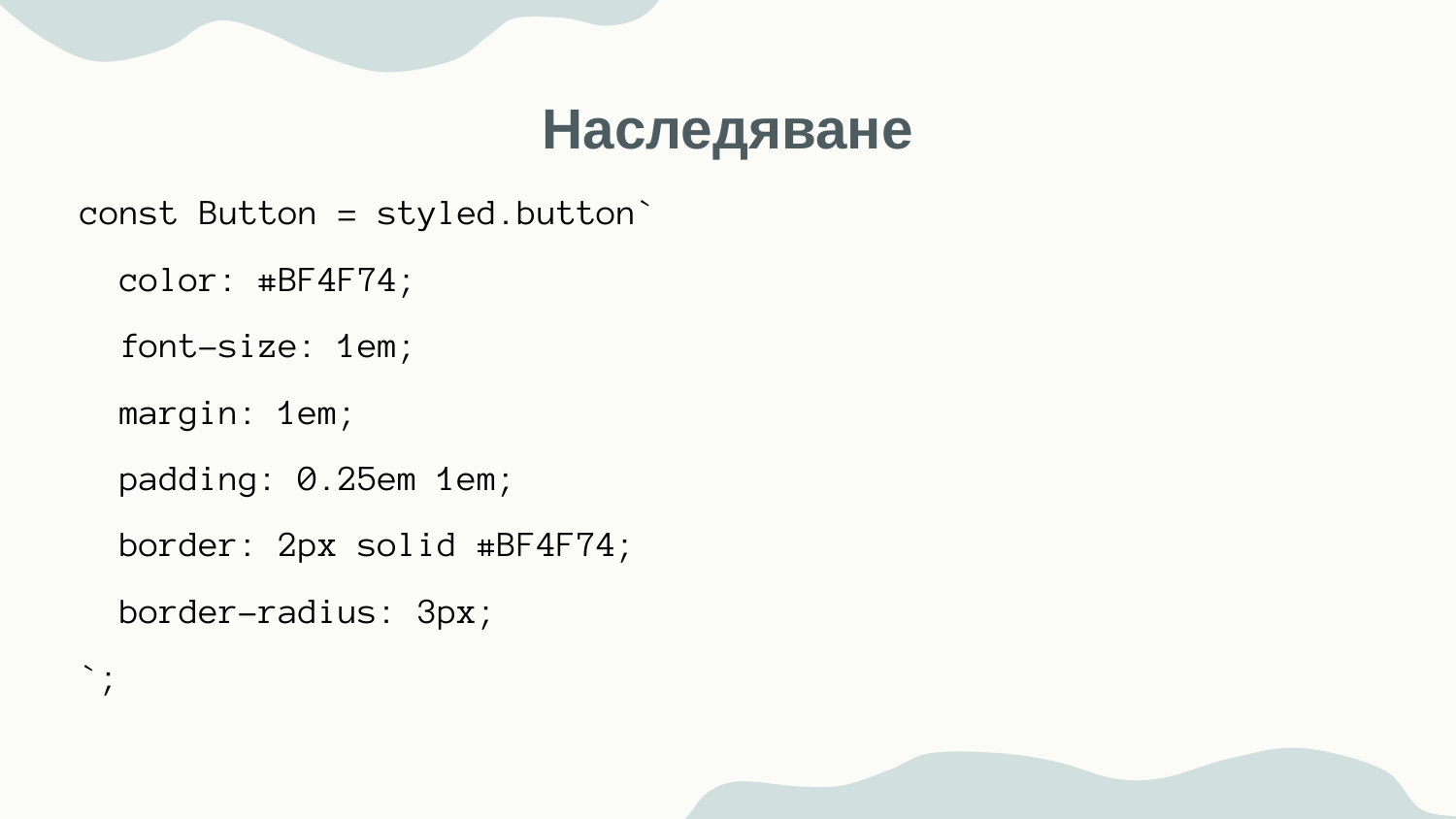

# Наследяване
const Button = styled.button`
  color: #BF4F74;
  font-size: 1em;
  margin: 1em;
  padding: 0.25em 1em;
  border: 2px solid #BF4F74;
  border-radius: 3px;
`;